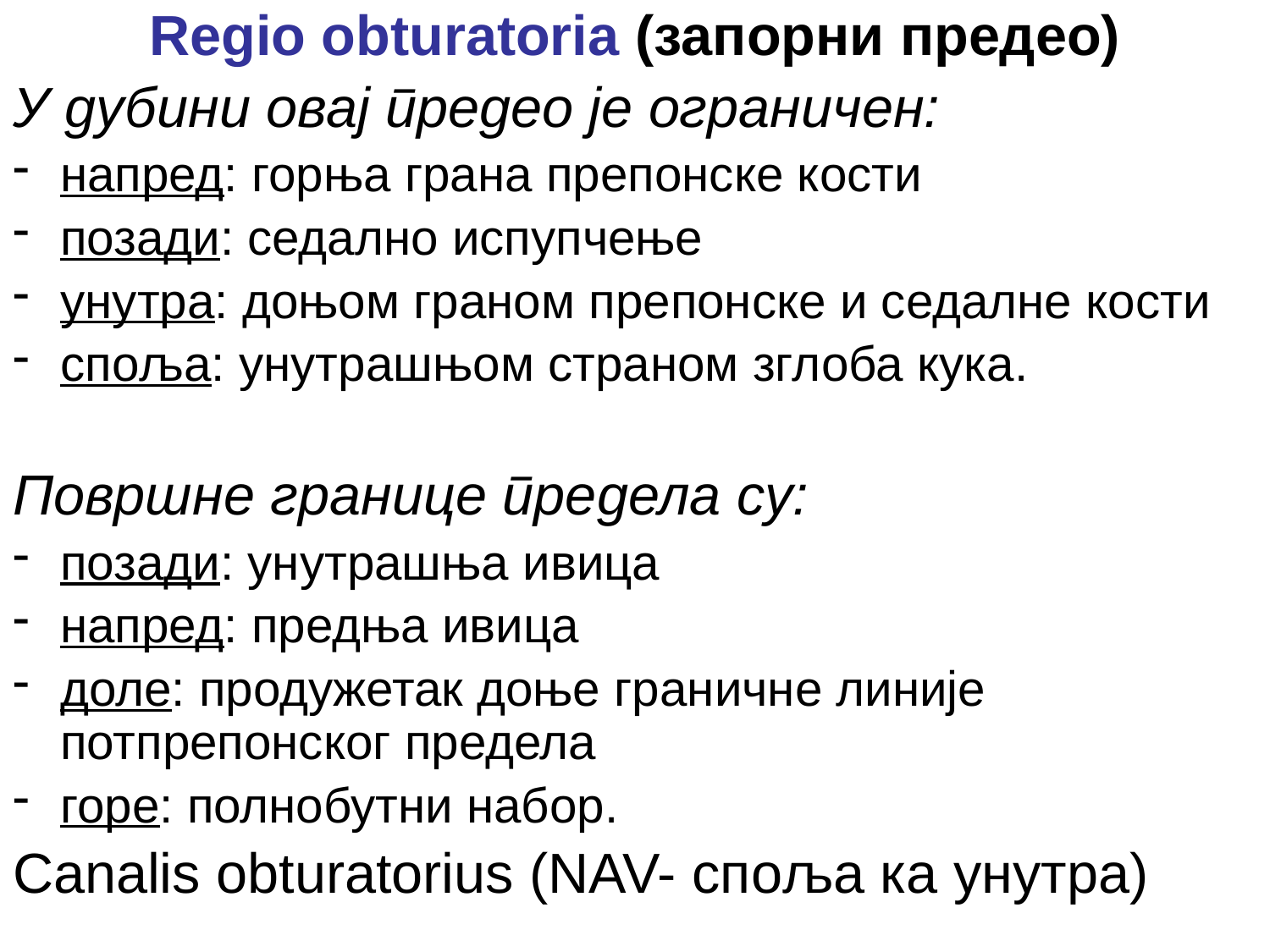

Regio obturatoria (запорни предео)
У дубини овај предео је ограничен:
напред: горња грана препонске кости
позади: седално испупчење
унутра: доњом граном препонске и седалне кости
споља: унутрашњом страном зглоба кука.

Површне границе предела су:
позади: унутрашња ивица
напред: предња ивица
доле: продужетак доње граничне линије потпрепонског предела
горе: полнобутни набор.
Canalis obturatorius (NAV- споља ка унутра)